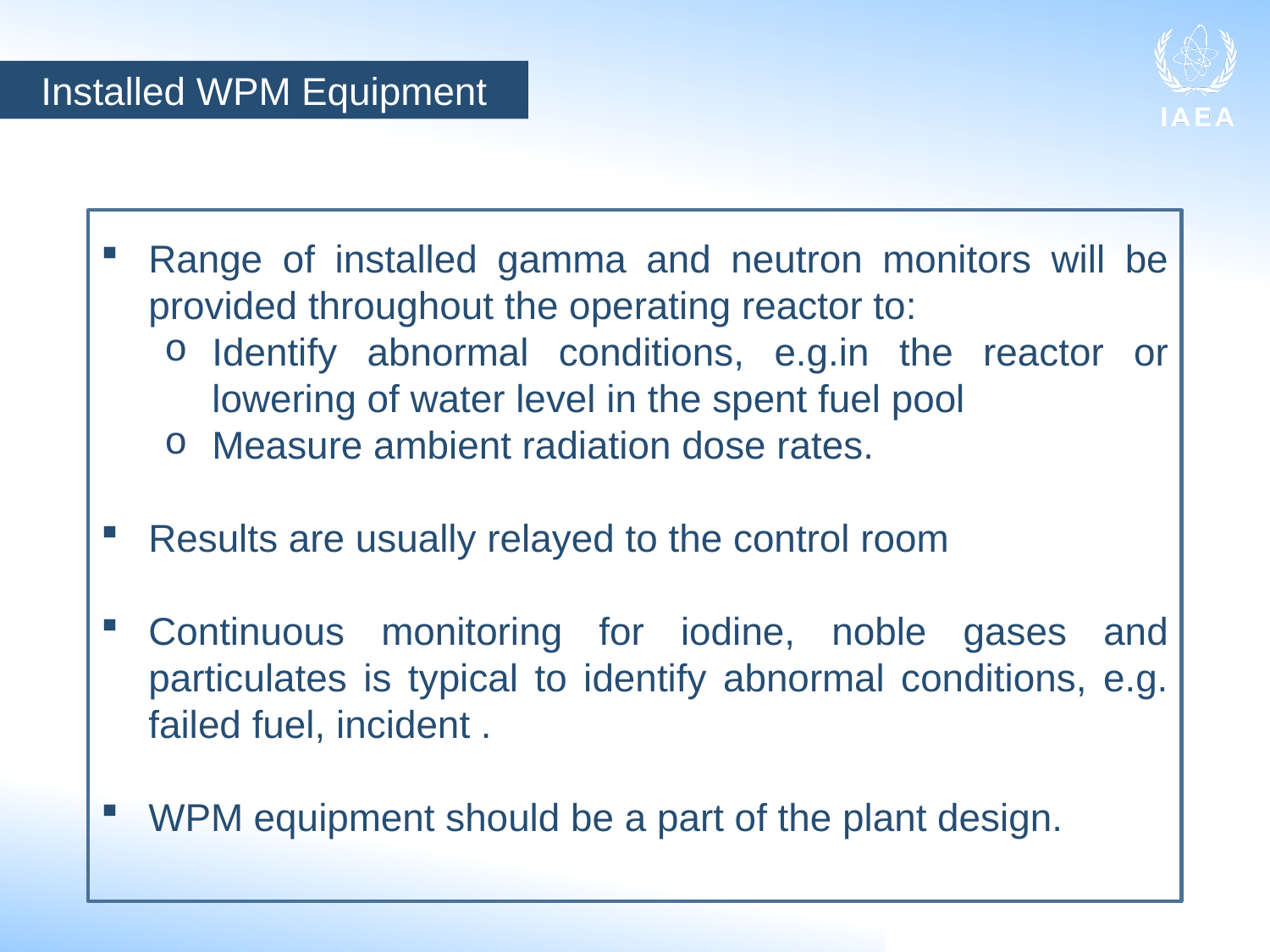

Installed WPM Equipment
Range of installed gamma and neutron monitors will be provided throughout the operating reactor to:
Identify abnormal conditions, e.g.in the reactor or lowering of water level in the spent fuel pool
Measure ambient radiation dose rates.

Results are usually relayed to the control room

Continuous monitoring for iodine, noble gases and particulates is typical to identify abnormal conditions, e.g. failed fuel, incident .

WPM equipment should be a part of the plant design.